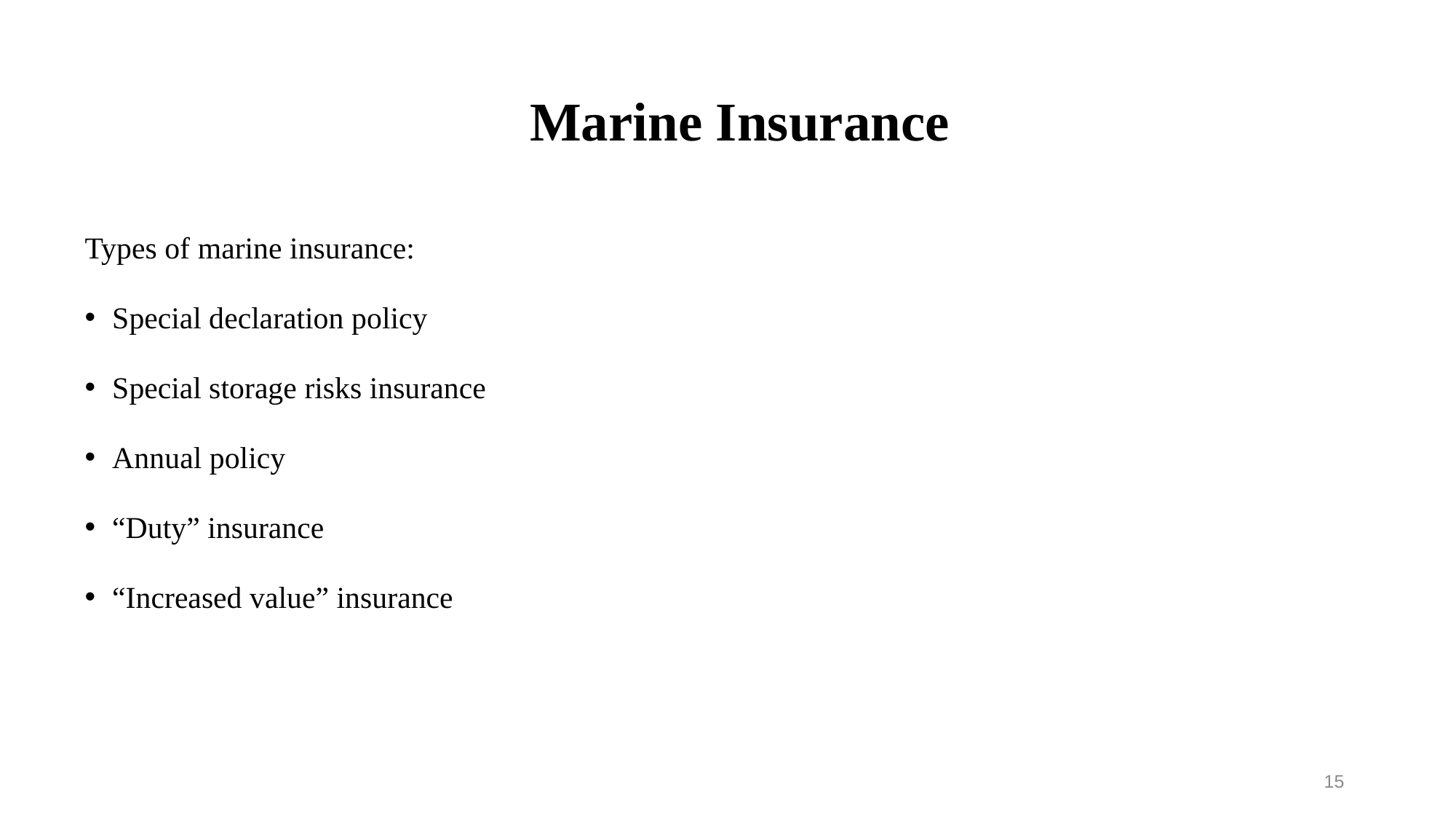

# Marine Insurance
Types of marine insurance:
Special declaration policy
Special storage risks insurance
Annual policy
“Duty” insurance
“Increased value” insurance
15